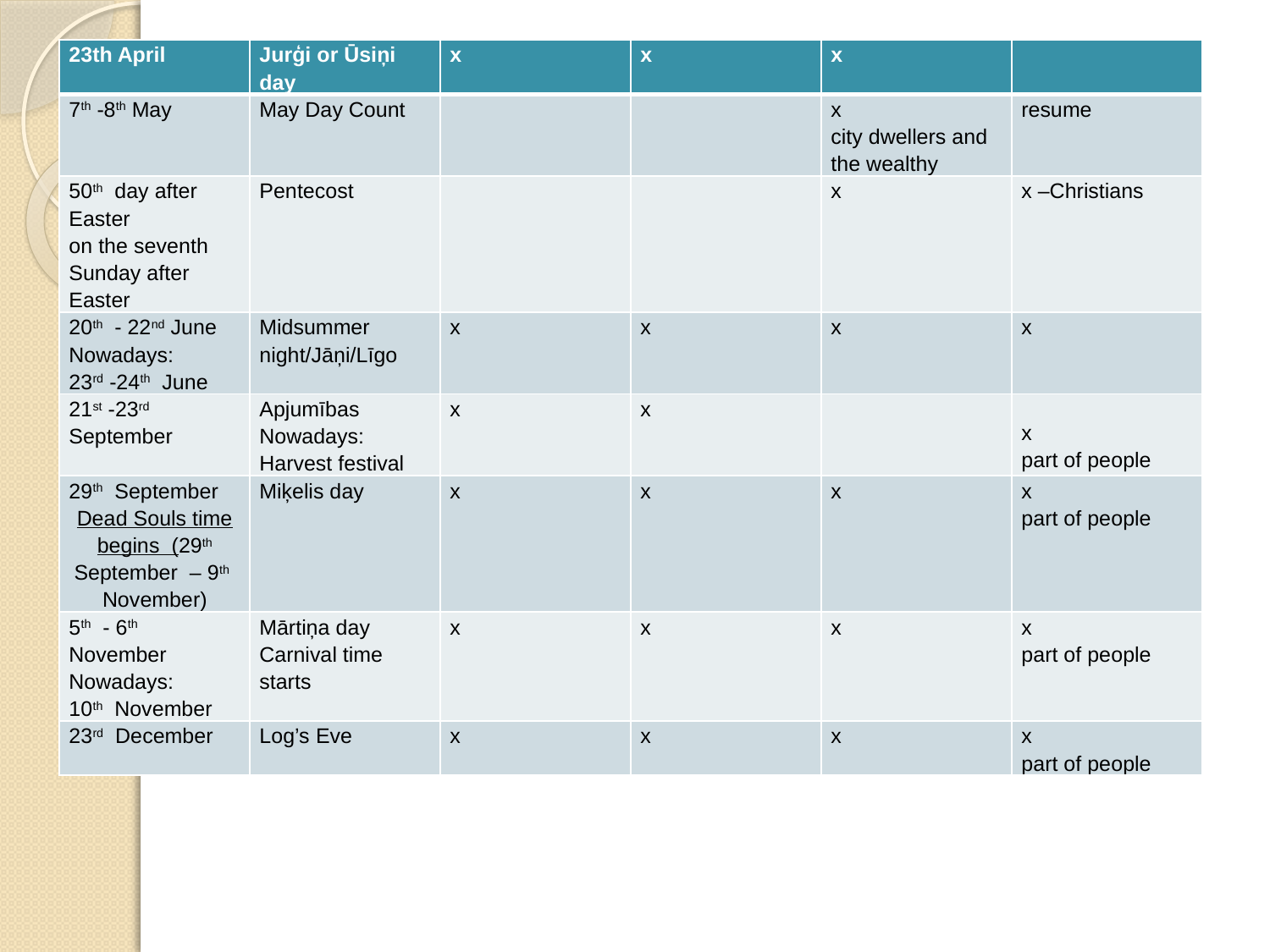

#
| 23th April | Jurģi or Ūsiņi day | x | x | x |  |
| --- | --- | --- | --- | --- | --- |
| 7th -8th May | May Day Count |  |  | x city dwellers and the wealthy | resume |
| 50th day after Easter on the seventh Sunday after Easter | Pentecost |  |  | x | x –Christians |
| 20th - 22nd June Nowadays: 23rd -24th June | Midsummer night/Jāņi/Līgo | x | x | x | x |
| 21st -23rd September | Apjumības Nowadays: Harvest festival | x | x |  | x part of people |
| 29th September Dead Souls time begins (29th September – 9th November) | Miķelis day | x | x | x | x part of people |
| 5th - 6th November Nowadays: 10th November | Mārtiņa day Carnival time starts | x | x | x | x part of people |
| 23rd December | Log’s Eve | x | x | x | x part of people |